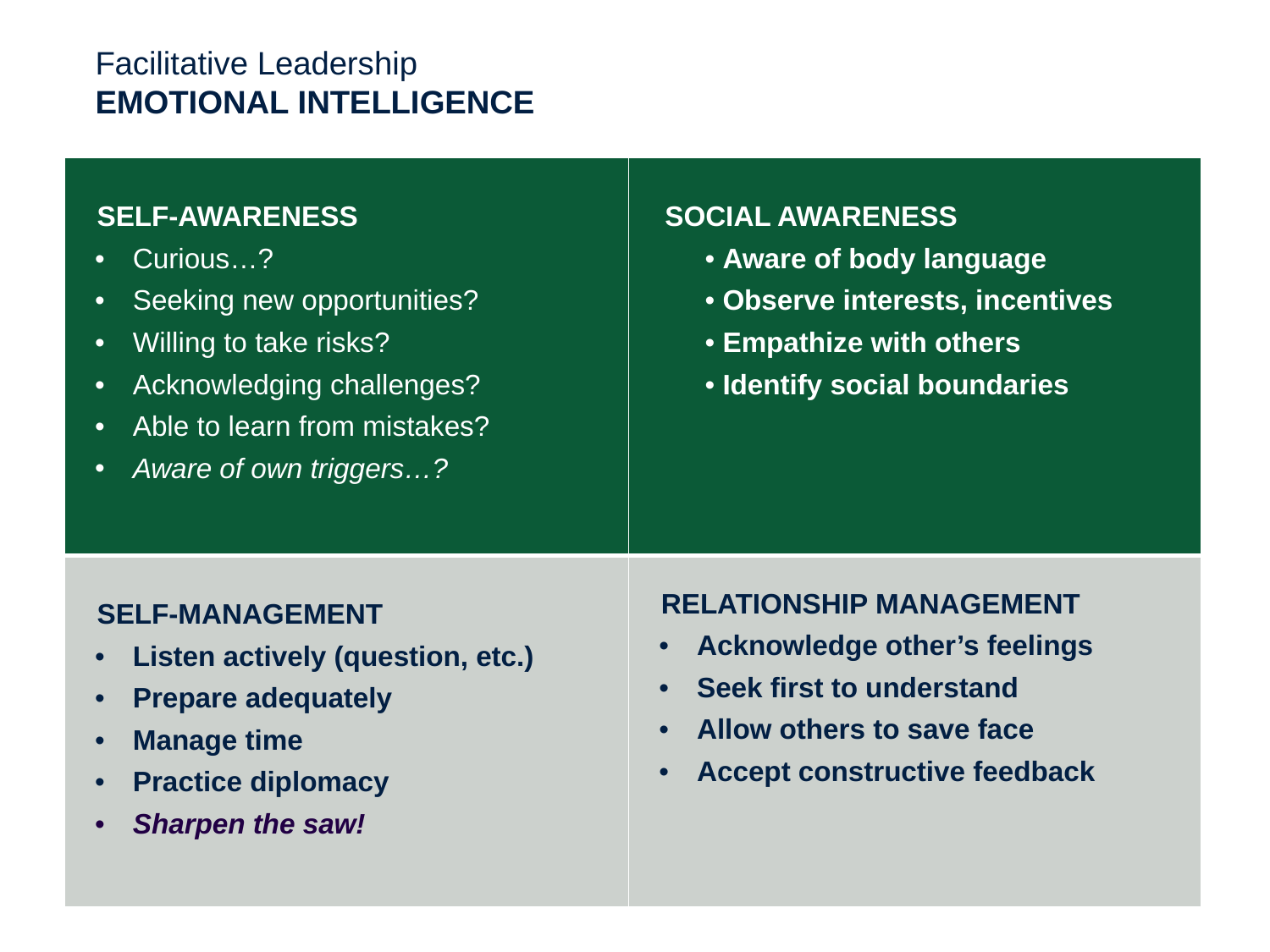

# Facilitative Leadership Emotional Intelligence
| SELF-AWARENESS Curious…? Seeking new opportunities? Willing to take risks? Acknowledging challenges? Able to learn from mistakes? Aware of own triggers…? | SOCIAL AWARENESS Aware of body language Observe interests, incentives Empathize with others Identify social boundaries |
| --- | --- |
| SELF-MANAGEMENT Listen actively (question, etc.) Prepare adequately Manage time Practice diplomacy Sharpen the saw! | RELATIONSHIP MANAGEMENT Acknowledge other’s feelings Seek first to understand Allow others to save face Accept constructive feedback |
25